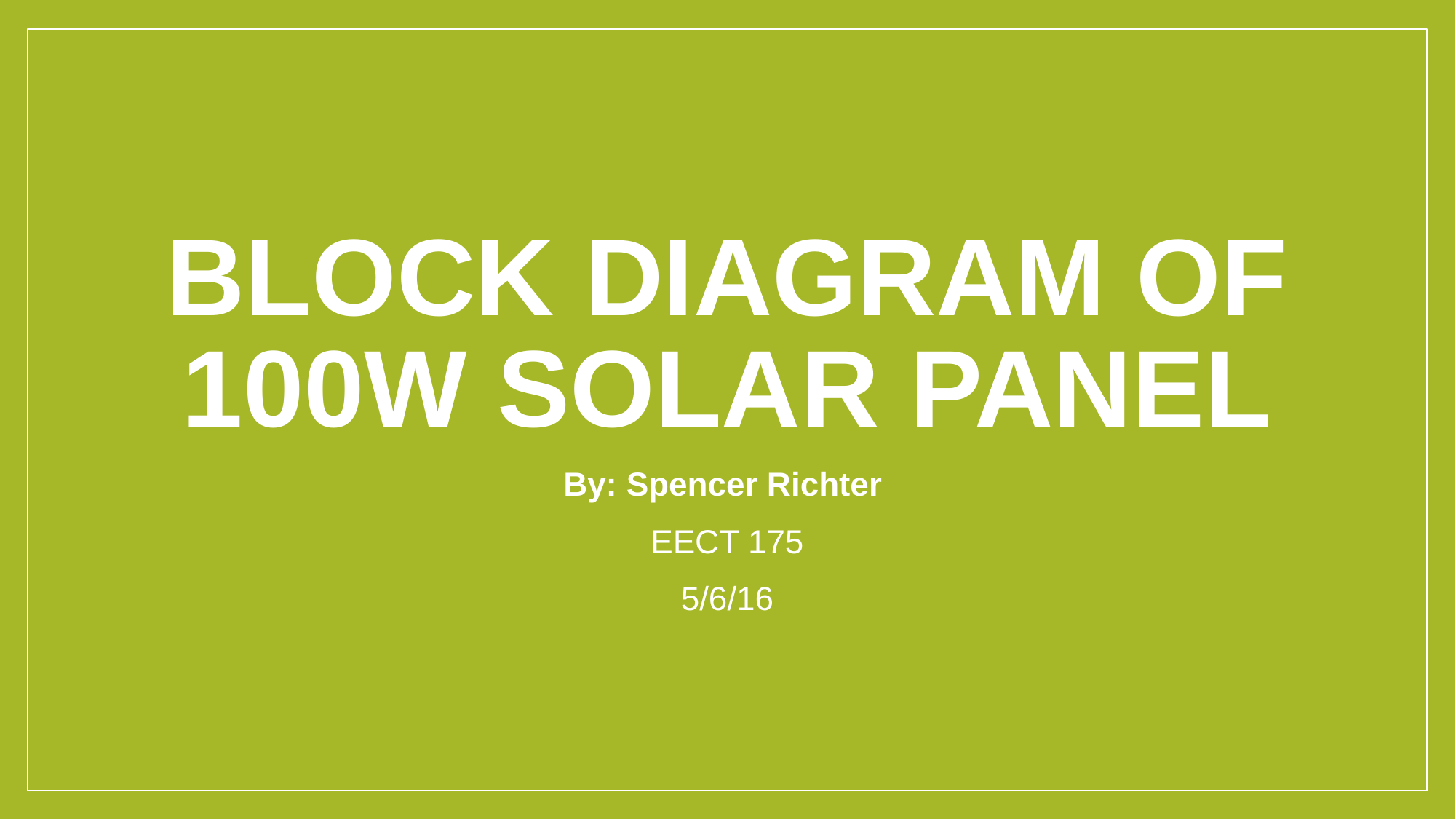

# Block Diagram of 100W Solar Panel
By: Spencer Richter
EECT 175
5/6/16